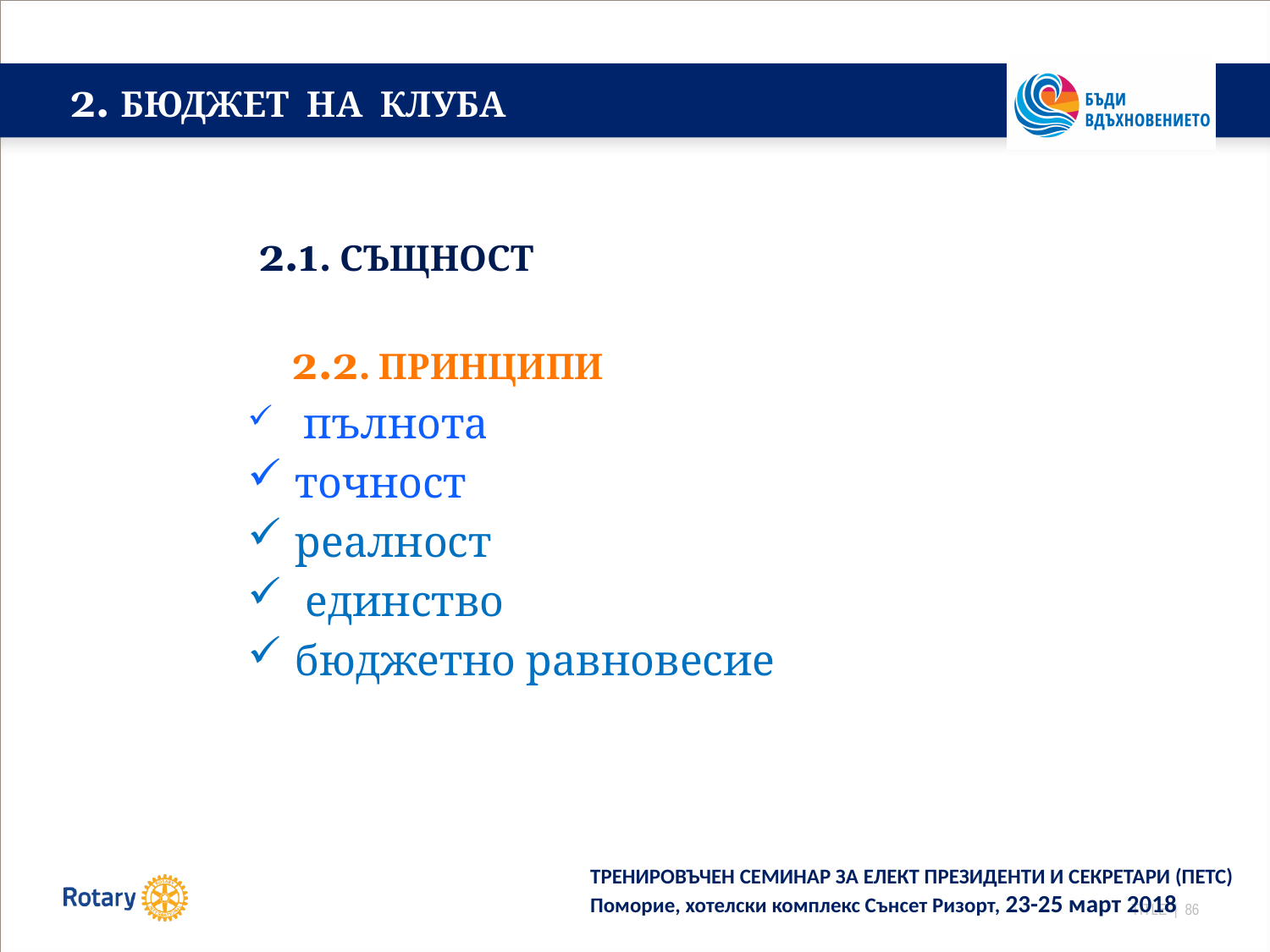

# 2. БЮДЖЕТ  НА  КЛУБА

 2.1. СЪЩНОСТ

     2.2. ПРИНЦИПИ
 пълнота
точност
реалност
 единство
бюджетно равновесие